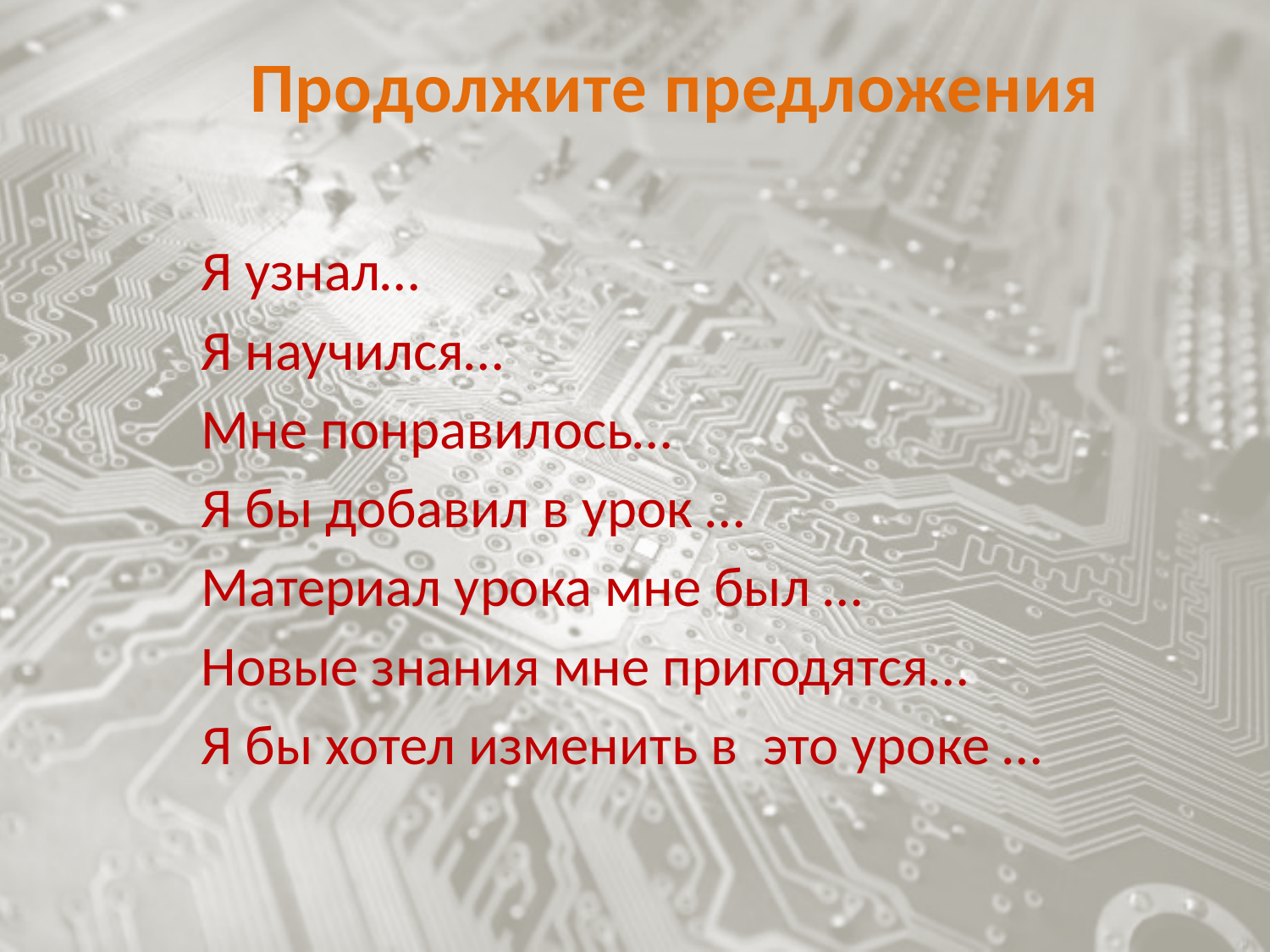

Продолжите предложения

Я узнал…
Я научился…
Мне понравилось…
Я бы добавил в урок …
Материал урока мне был …
Новые знания мне пригодятся…
Я бы хотел изменить в  это уроке …